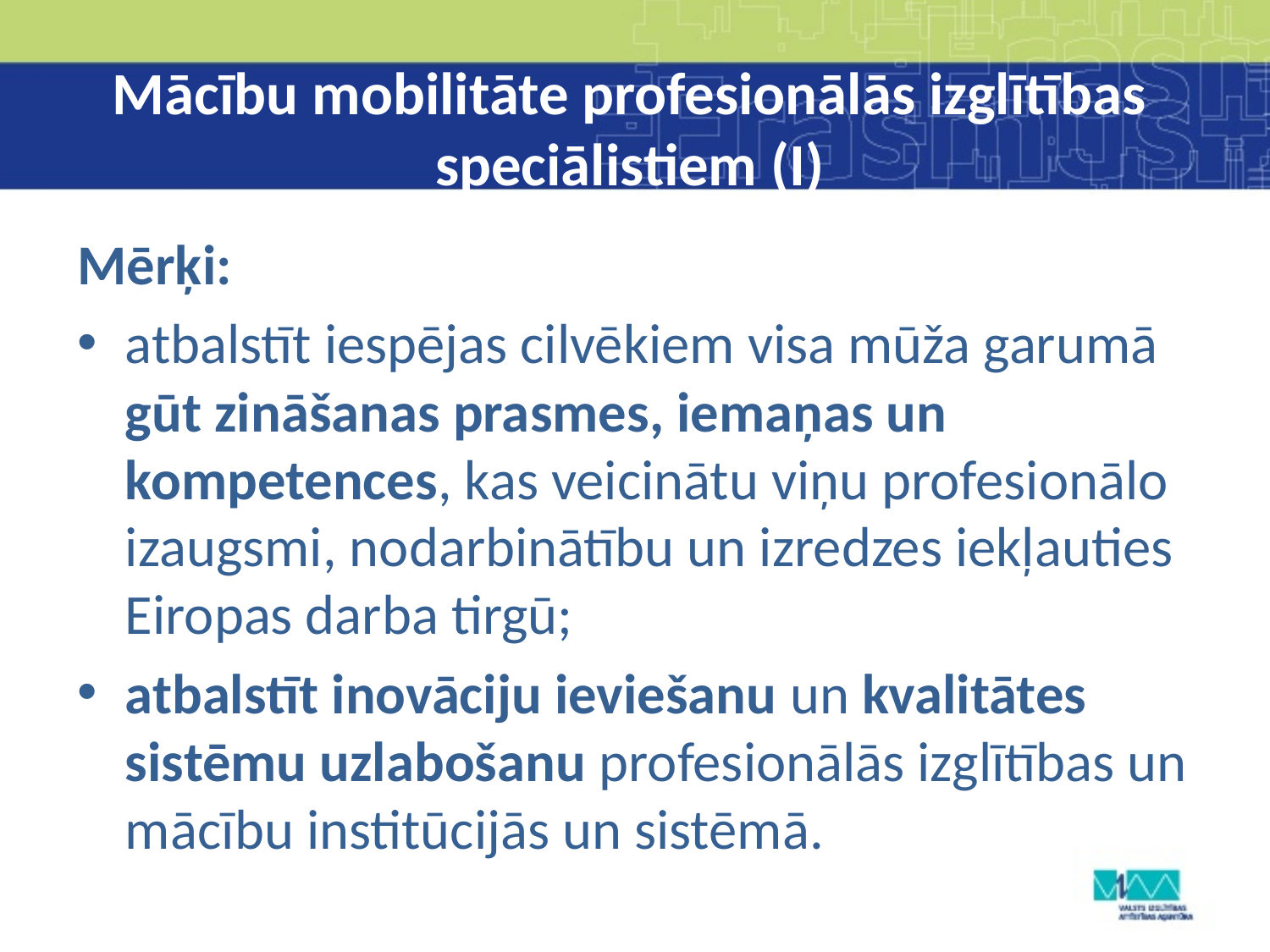

# Mācību mobilitāte profesionālās izglītības speciālistiem (I)
Mērķi:
atbalstīt iespējas cilvēkiem visa mūža garumā gūt zināšanas prasmes, iemaņas un kompetences, kas veicinātu viņu profesionālo izaugsmi, nodarbinātību un izredzes iekļauties Eiropas darba tirgū;
atbalstīt inovāciju ieviešanu un kvalitātes sistēmu uzlabošanu profesionālās izglītības un mācību institūcijās un sistēmā.